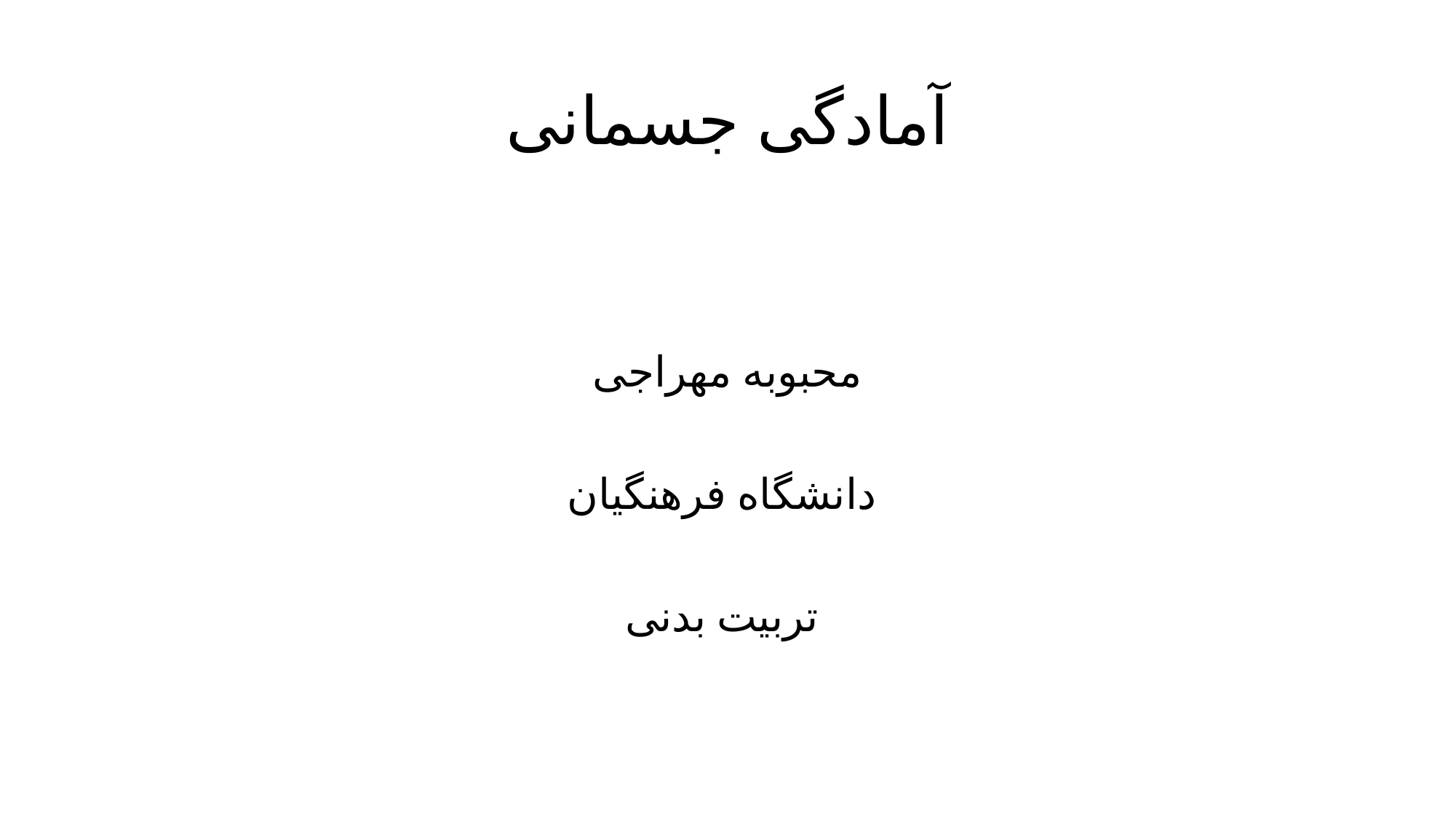

# آمادگی جسمانی

محبوبه مهراجی

دانشگاه فرهنگیان

تربیت بدنی